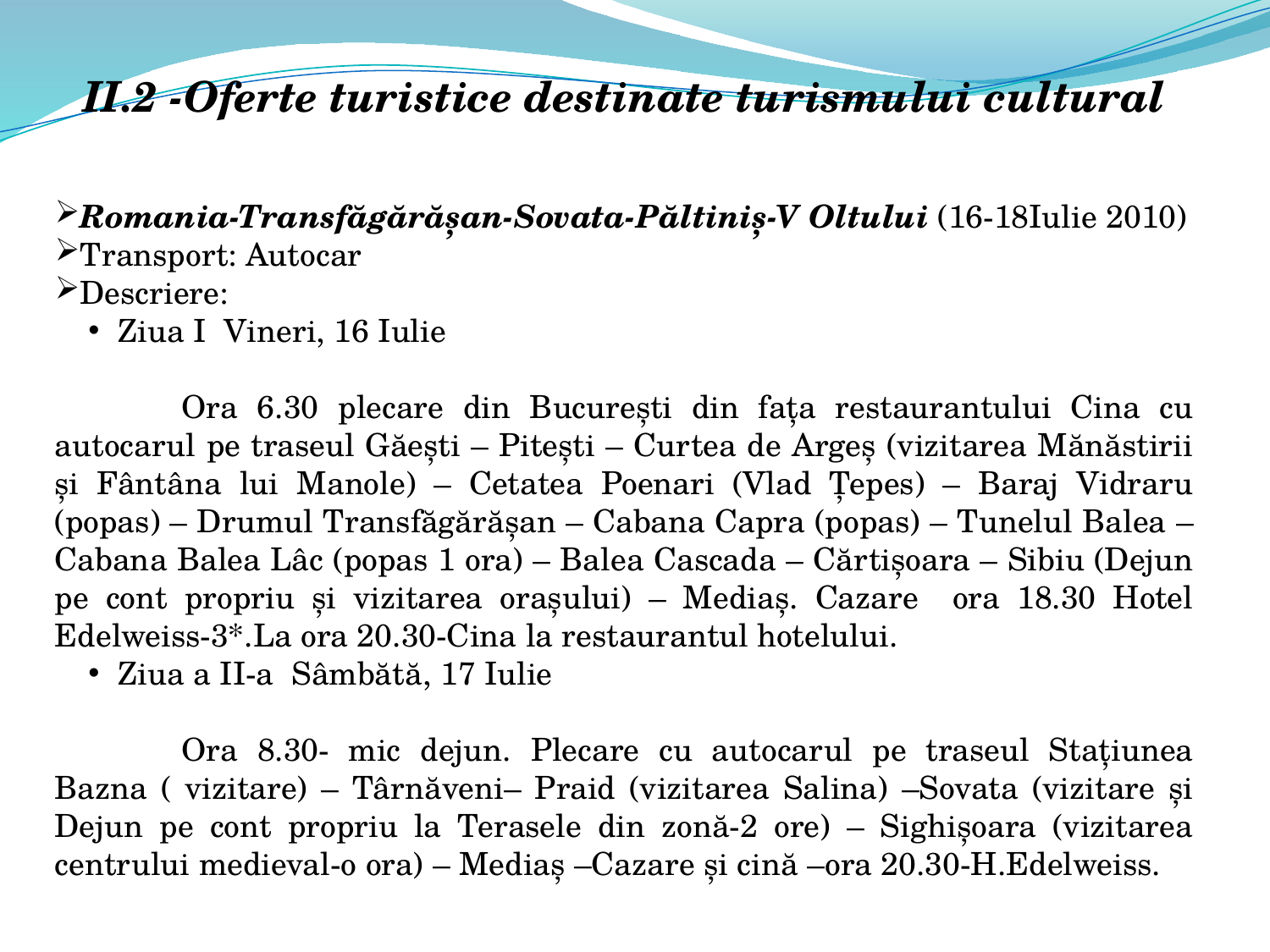

II.2 -Oferte turistice destinate turismului cultural

Romania-Transfăgărăşan-Sovata-Păltiniş-V Oltului (16-18Iulie 2010)
Transport: Autocar
Descriere:
Ziua I  Vineri, 16 Iulie

	Ora 6.30 plecare din Bucureşti din faţa restaurantului Cina cu autocarul pe traseul Găeşti – Piteşti – Curtea de Argeş (vizitarea Mănăstirii şi Fântâna lui Manole) – Cetatea Poenari (Vlad Ţepes) – Baraj Vidraru (popas) – Drumul Transfăgărăşan – Cabana Capra (popas) – Tunelul Balea – Cabana Balea Lâc (popas 1 ora) – Balea Cascada – Cărtişoara – Sibiu (Dejun pe cont propriu şi vizitarea oraşului) – Mediaş. Cazare  ora 18.30 Hotel Edelweiss-3*.La ora 20.30-Cina la restaurantul hotelului.
Ziua a II-a  Sâmbătă, 17 Iulie

	Ora 8.30- mic dejun. Plecare cu autocarul pe traseul Staţiunea Bazna ( vizitare) – Târnăveni– Praid (vizitarea Salina) –Sovata (vizitare şi Dejun pe cont propriu la Terasele din zonă-2 ore) – Sighişoara (vizitarea centrului medieval-o ora) – Mediaş –Cazare şi cină –ora 20.30-H.Edelweiss.